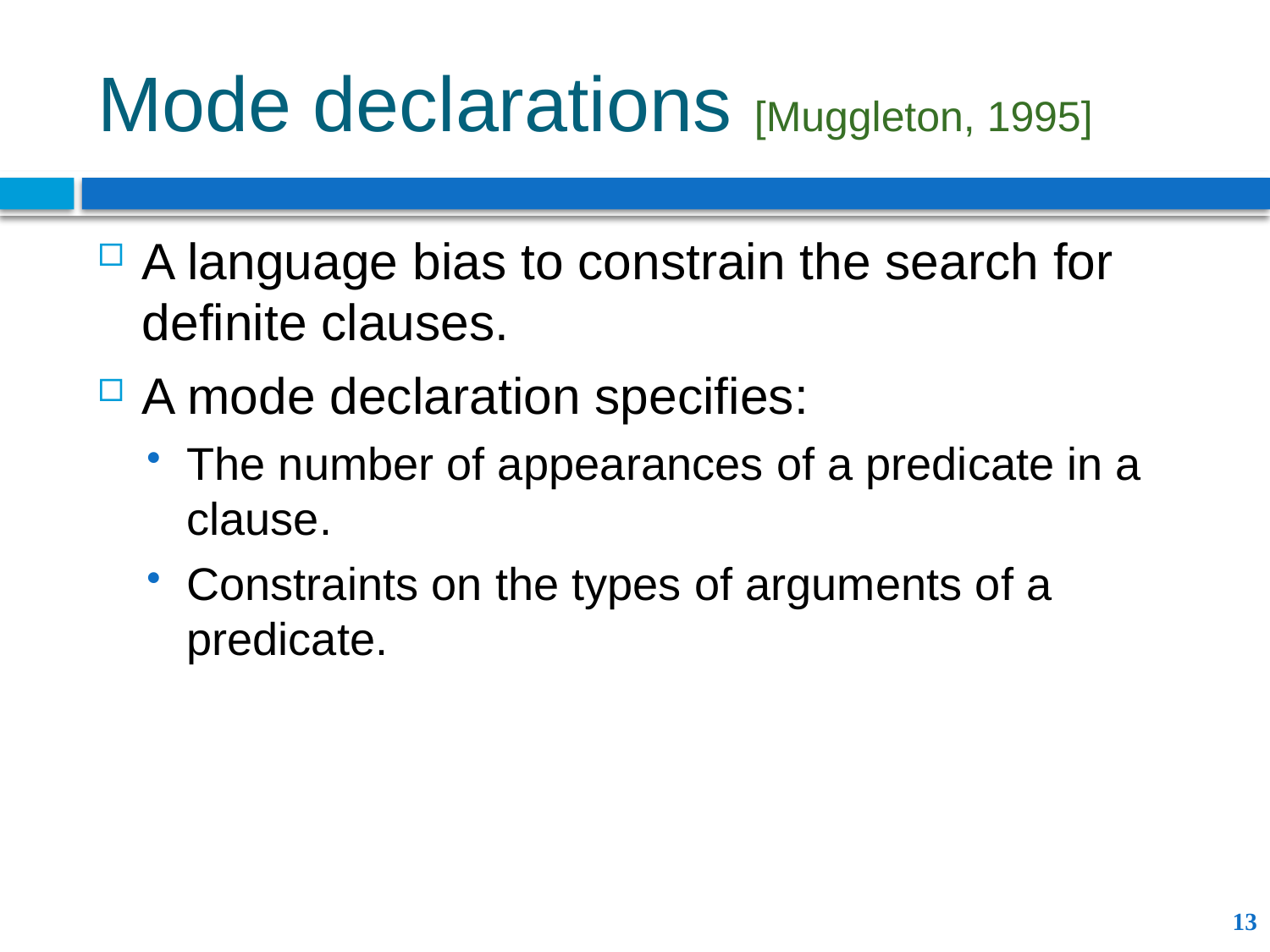

# Mode declarations [Muggleton, 1995]
A language bias to constrain the search for definite clauses.
A mode declaration specifies:
The number of appearances of a predicate in a clause.
Constraints on the types of arguments of a predicate.

13